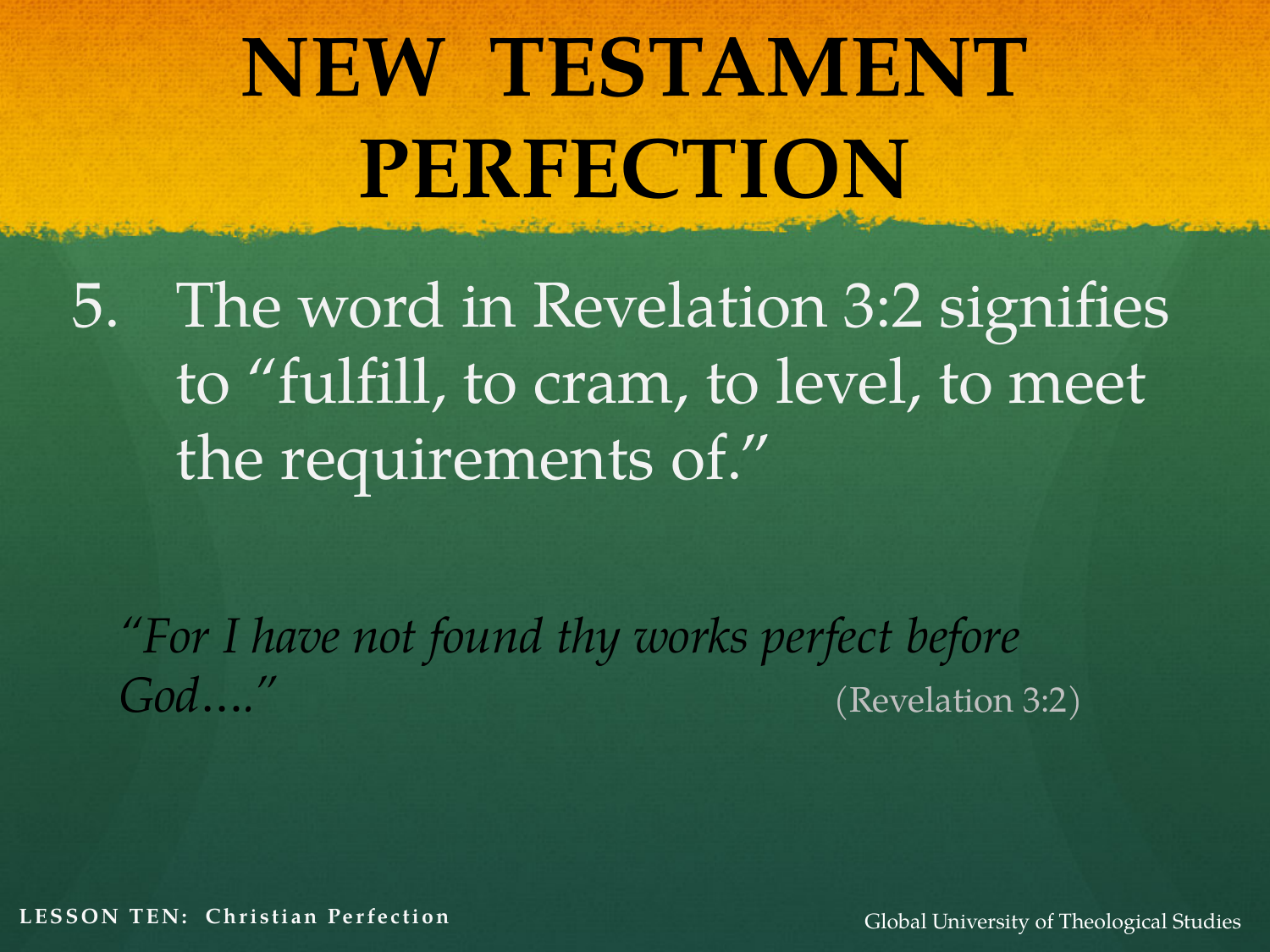

# NEW  TESTAMENT PERFECTION
The word in Revelation 3:2 signifies to “fulfill, to cram, to level, to meet the requirements of.”
“For I have not found thy works perfect before God….”      				         (Revelation 3:2)
LESSON TEN:  Christian Perfection
Global University of Theological Studies